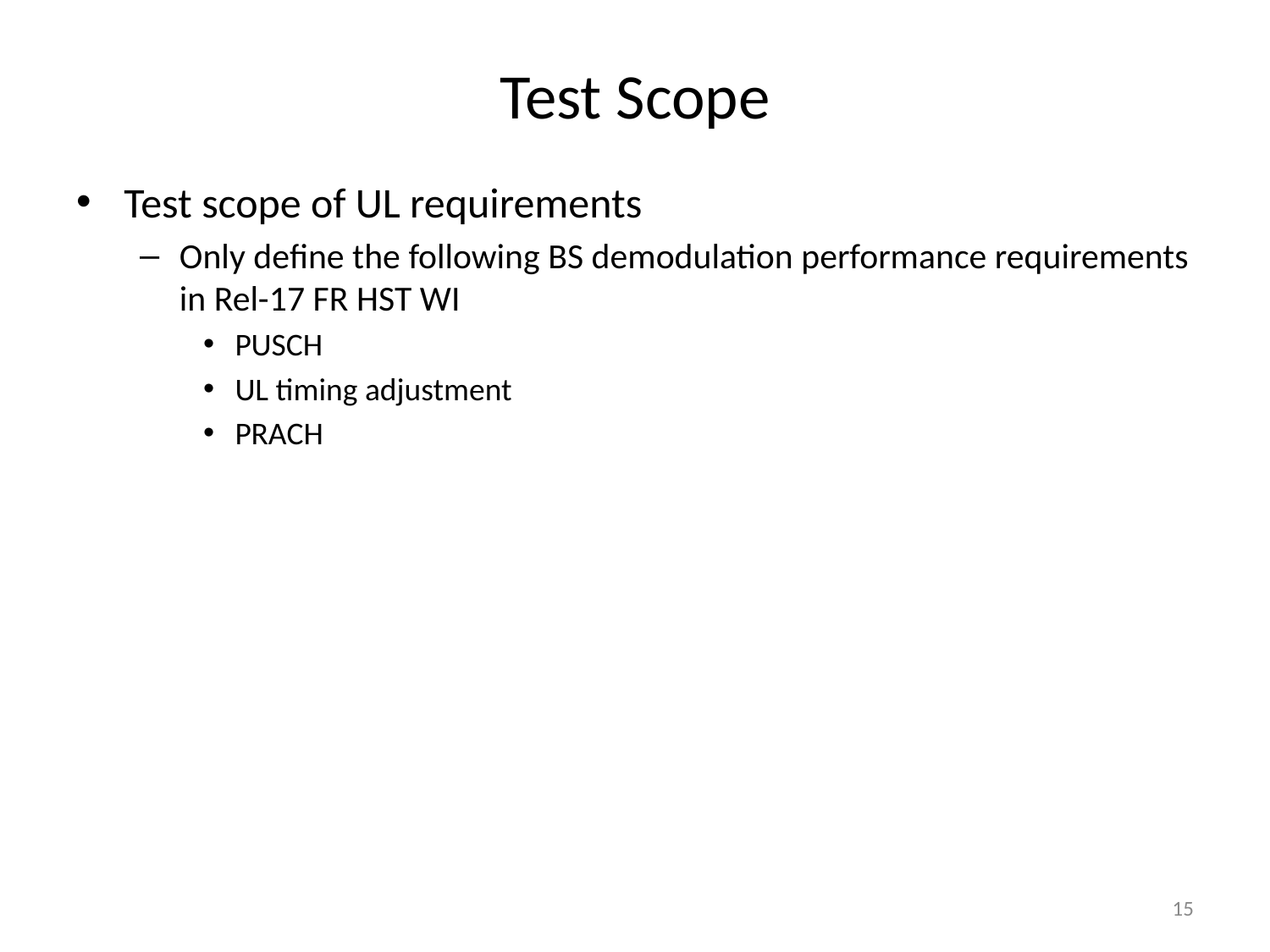

# Test Scope
Test scope of UL requirements
Only define the following BS demodulation performance requirements in Rel-17 FR HST WI
PUSCH
UL timing adjustment
PRACH

15